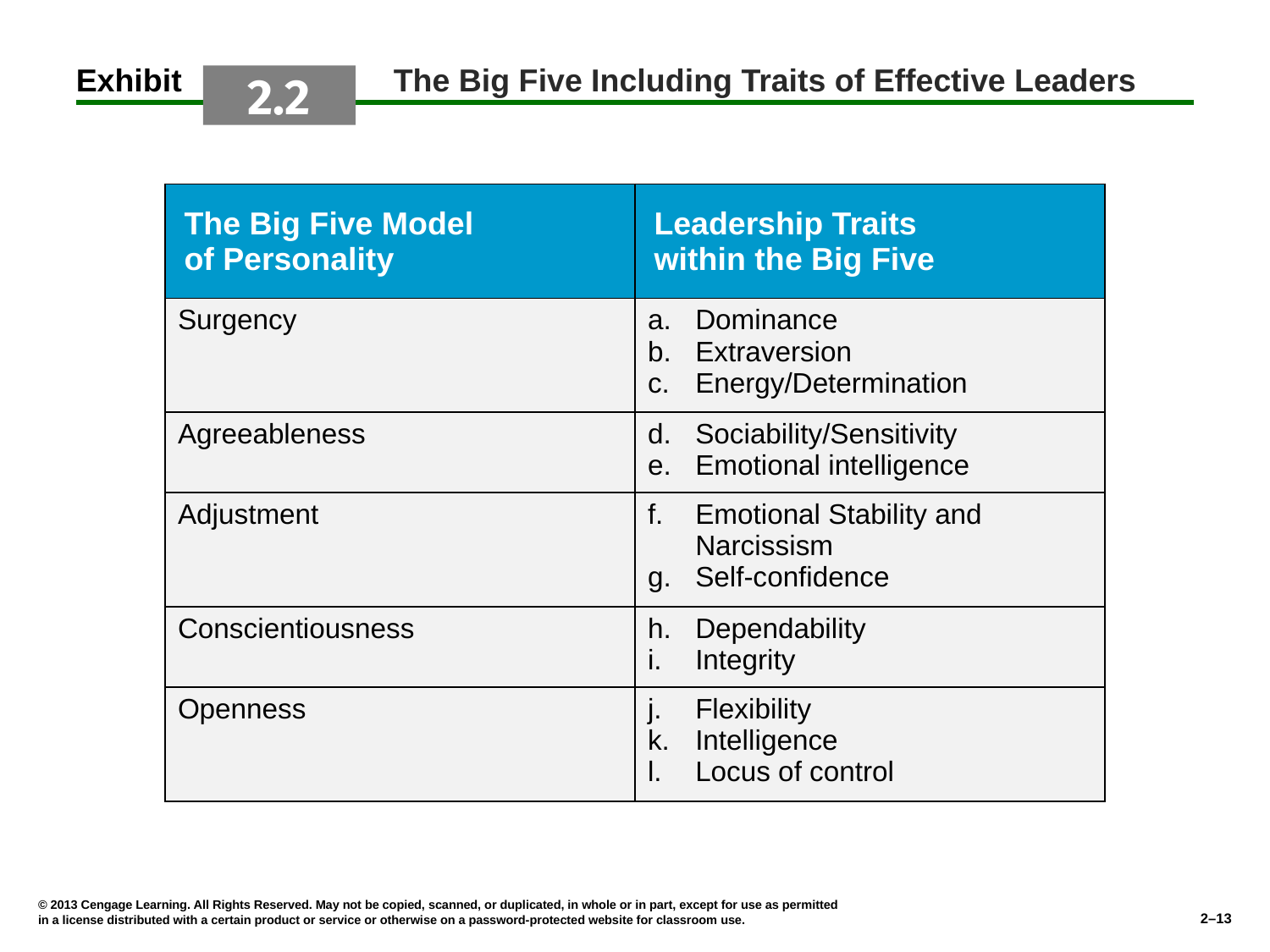

Exhibit
The Big Five Including Traits of Effective Leaders
2.2
| The Big Five Model of Personality | Leadership Traits within the Big Five |
| --- | --- |
| Surgency | Dominance Extraversion Energy/Determination |
| Agreeableness | Sociability/Sensitivity Emotional intelligence |
| Adjustment | Emotional Stability and Narcissism Self-confidence |
| Conscientiousness | Dependability Integrity |
| Openness | Flexibility Intelligence Locus of control |
© 2013 Cengage Learning. All Rights Reserved. May not be copied, scanned, or duplicated, in whole or in part, except for use as permitted in a license distributed with a certain product or service or otherwise on a password-protected website for classroom use.
2–13